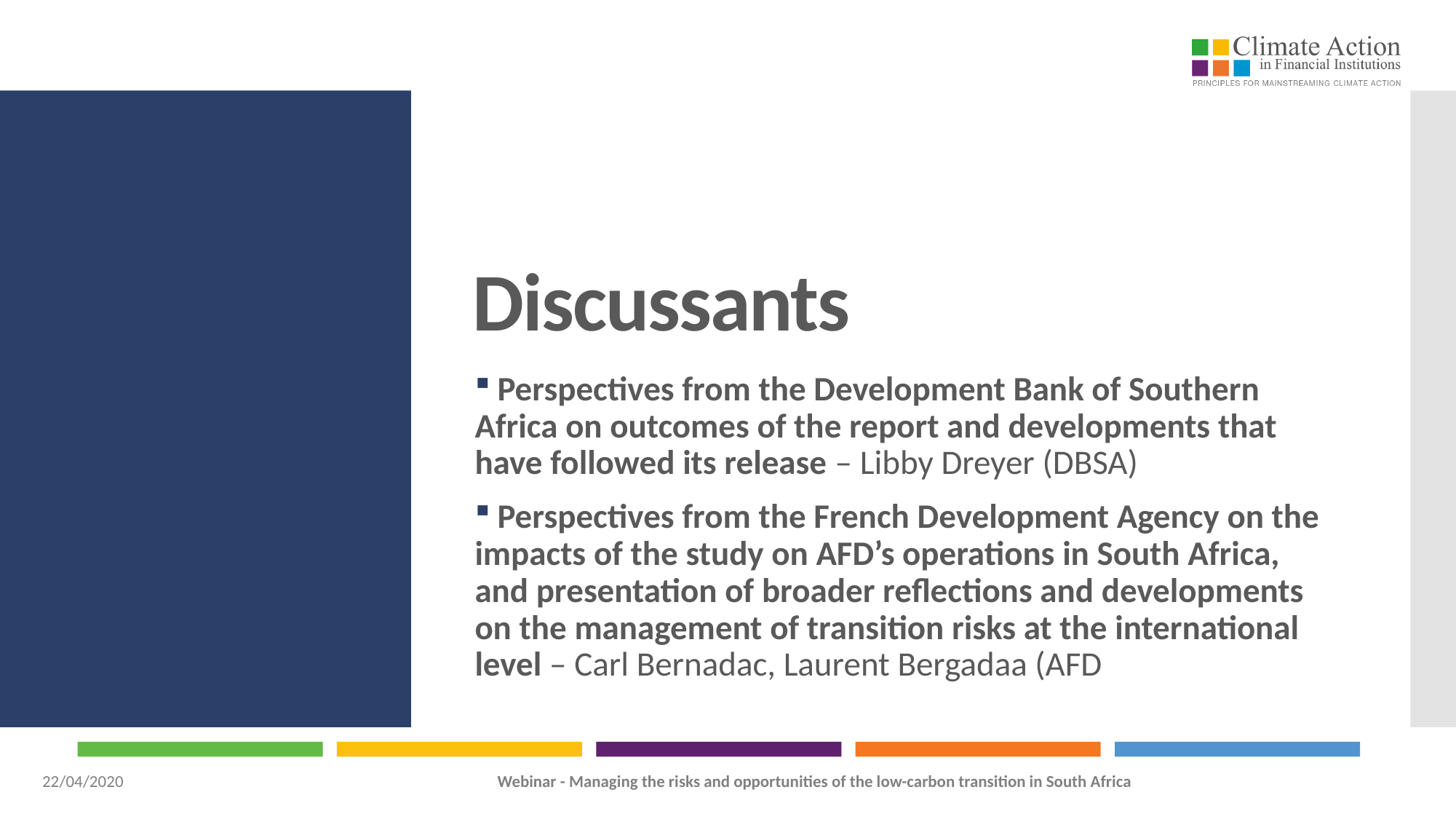

# Discussants
 Perspectives from the Development Bank of Southern Africa on outcomes of the report and developments that have followed its release – Libby Dreyer (DBSA)
 Perspectives from the French Development Agency on the impacts of the study on AFD’s operations in South Africa, and presentation of broader reflections and developments on the management of transition risks at the international level – Carl Bernadac, Laurent Bergadaa (AFD
22/04/2020
Webinar - Managing the risks and opportunities of the low-carbon transition in South Africa